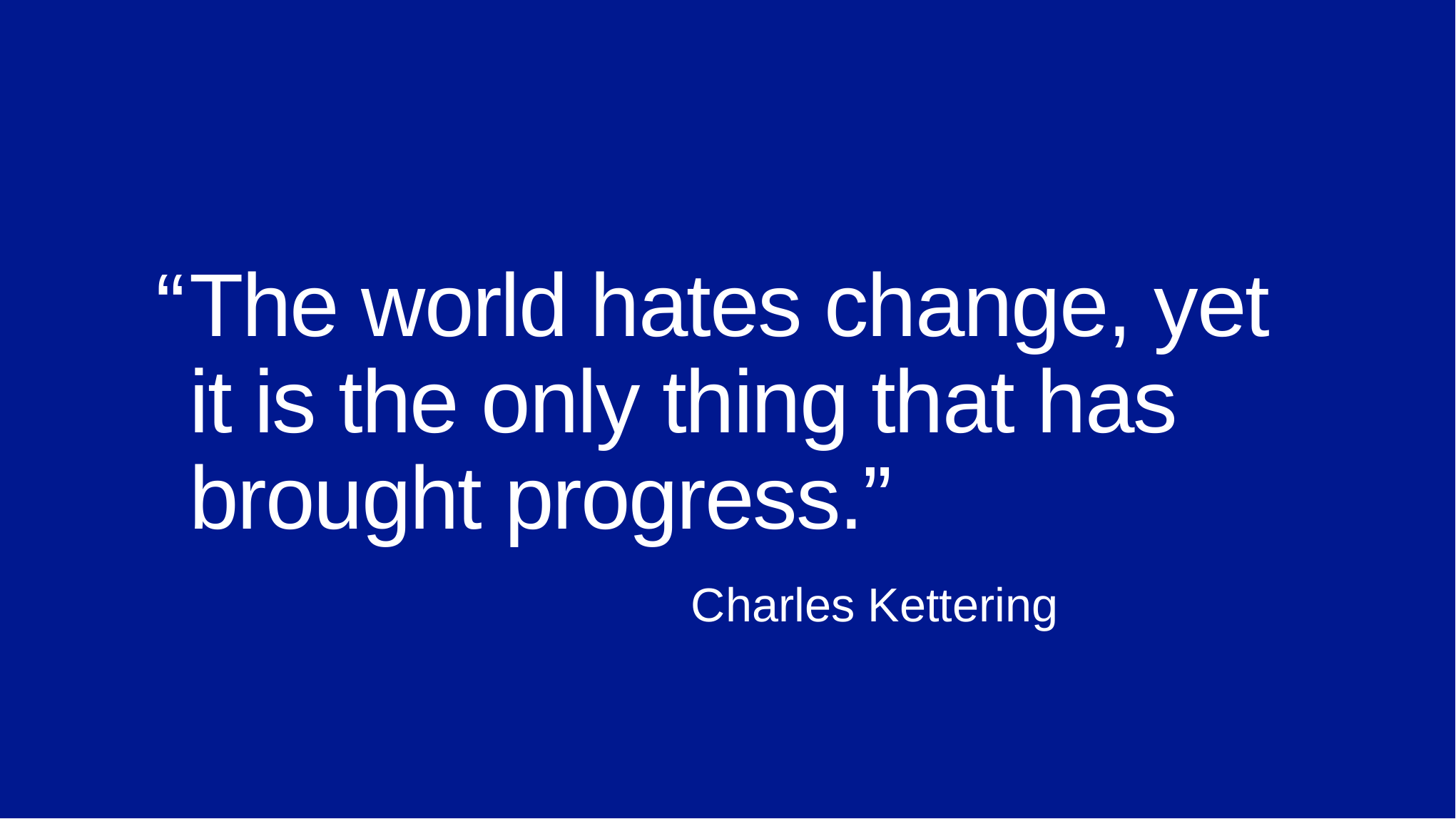

# “	The world hates change, yet it is the only thing that has brought progress.”
Charles Kettering